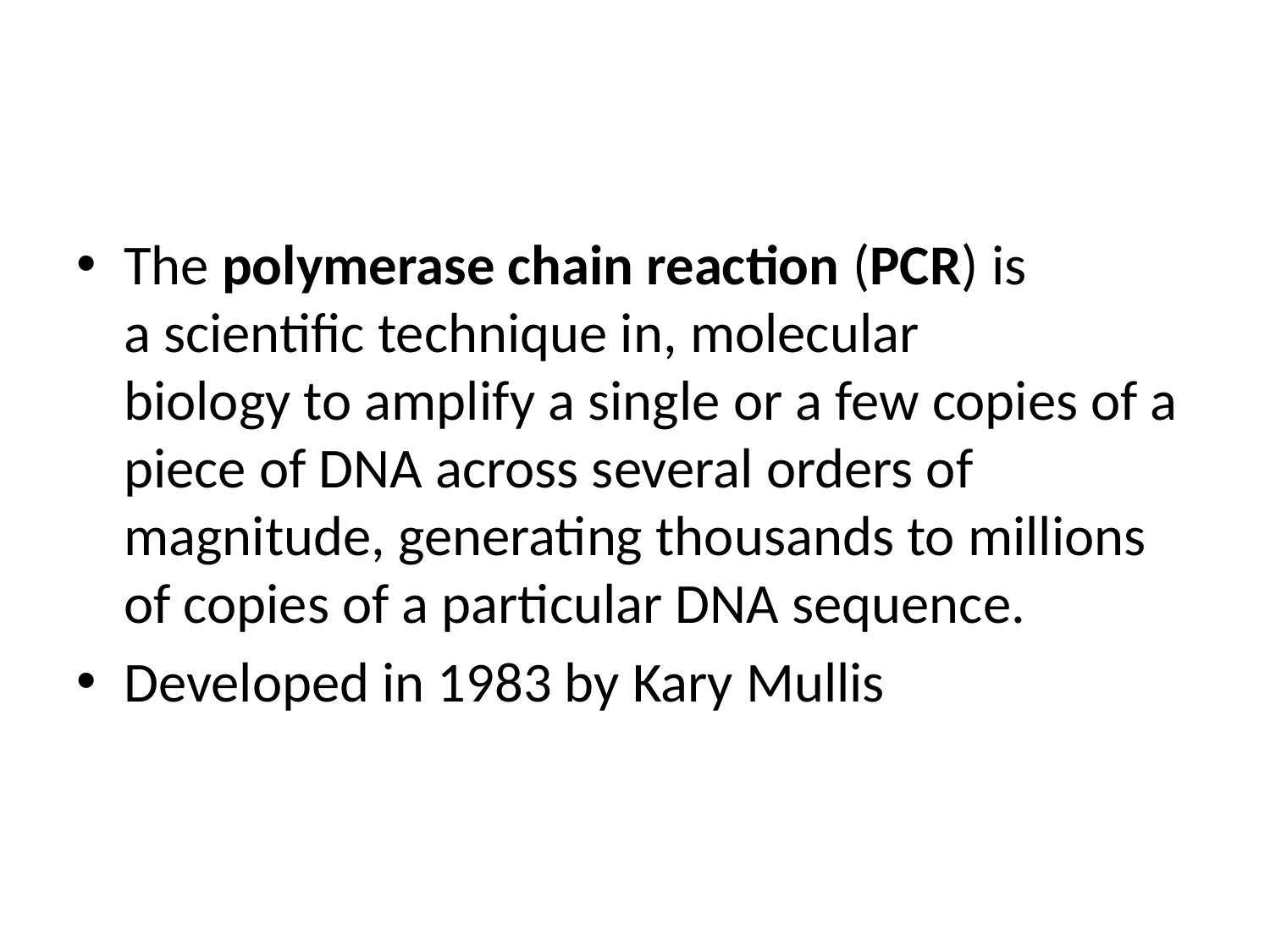

#
The polymerase chain reaction (PCR) is a scientific technique in, molecular biology to amplify a single or a few copies of a piece of DNA across several orders of magnitude, generating thousands to millions of copies of a particular DNA sequence.
Developed in 1983 by Kary Mullis